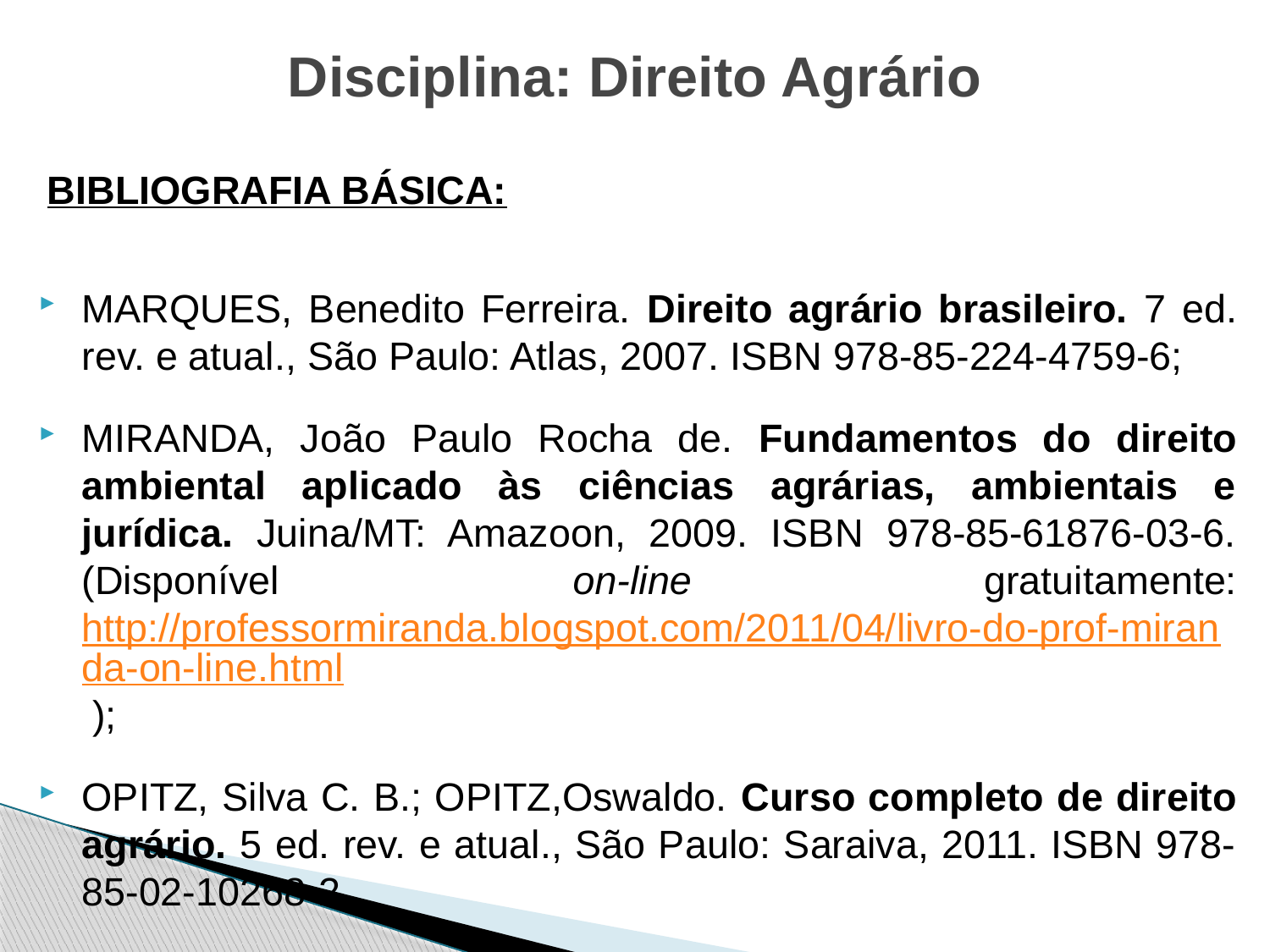

Disciplina: Direito Agrário
BIBLIOGRAFIA BÁSICA:

MARQUES, Benedito Ferreira. Direito agrário brasileiro. 7 ed. rev. e atual., São Paulo: Atlas, 2007. ISBN 978-85-224-4759-6;
MIRANDA, João Paulo Rocha de. Fundamentos do direito ambiental aplicado às ciências agrárias, ambientais e jurídica. Juina/MT: Amazoon, 2009. ISBN 978-85-61876-03-6. (Disponível on-line gratuitamente: http://professormiranda.blogspot.com/2011/04/livro-do-prof-miranda-on-line.html );
OPITZ, Silva C. B.; OPITZ,Oswaldo. Curso completo de direito agrário. 5 ed. rev. e atual., São Paulo: Saraiva, 2011. ISBN 978-85-02-10268-2.